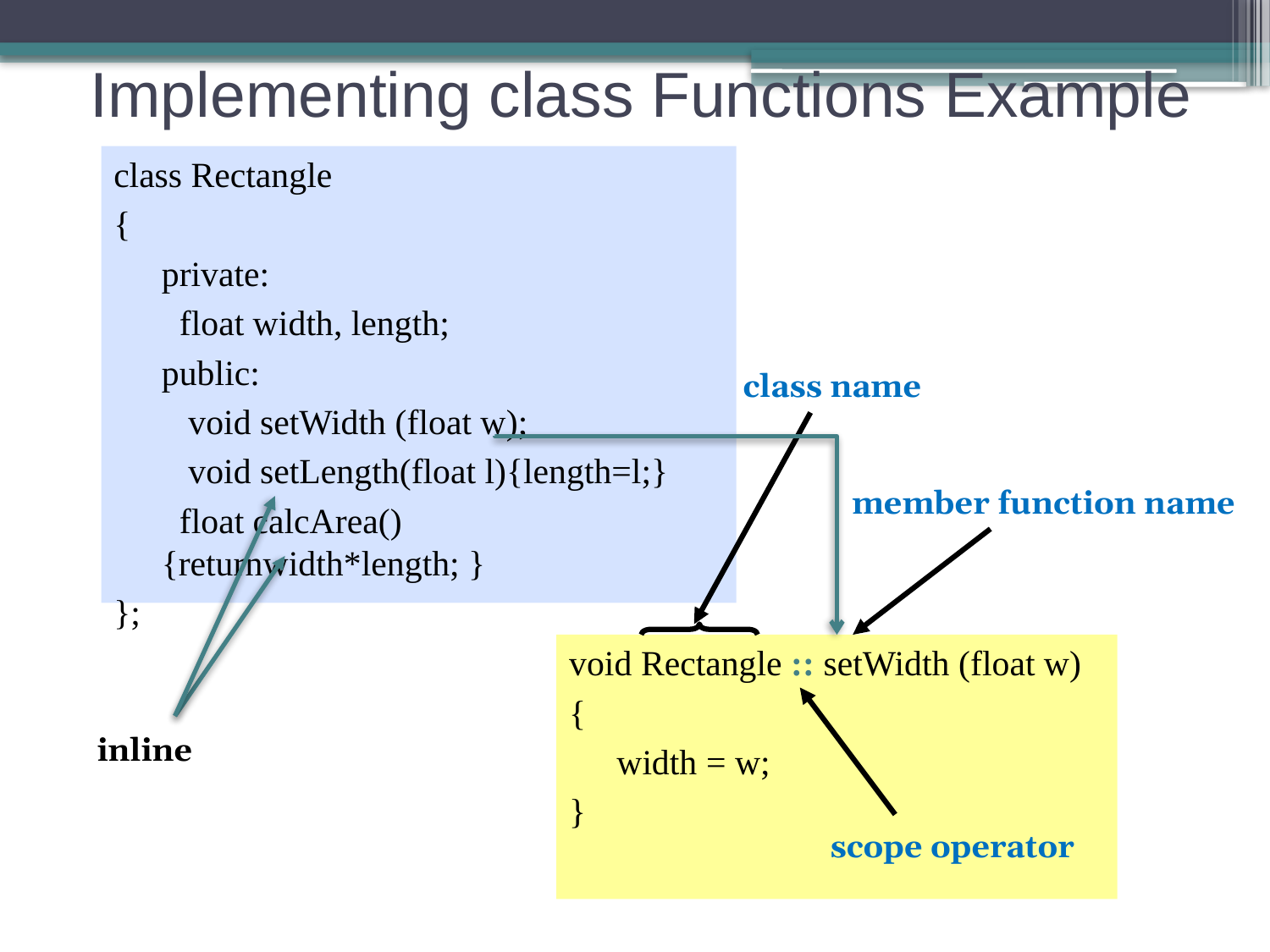

# Implementing class Functions Example
class Rectangle
{
	private:
	  float width, length;
	public:
	   void setWidth (float w);
	   void setLength(float l){length=l;}
	  float calcArea() {returnwidth*length; }
};
class name

member function name

scope operator

inline
void Rectangle :: setWidth (float w)
{
	width = w;
}
21